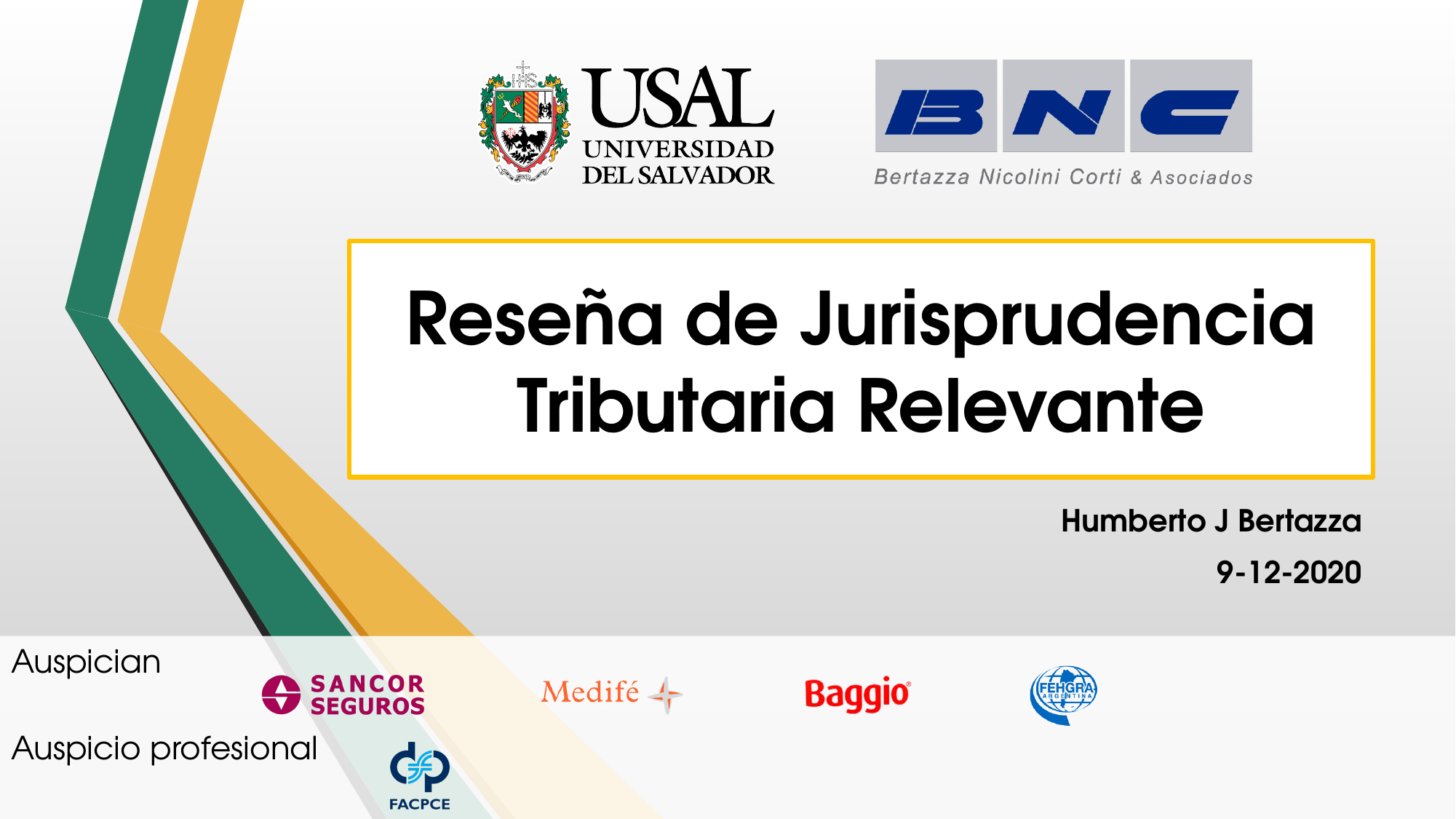

# Reseña de Jurisprudencia Tributaria Relevante
Humberto J Bertazza
9-12-2020